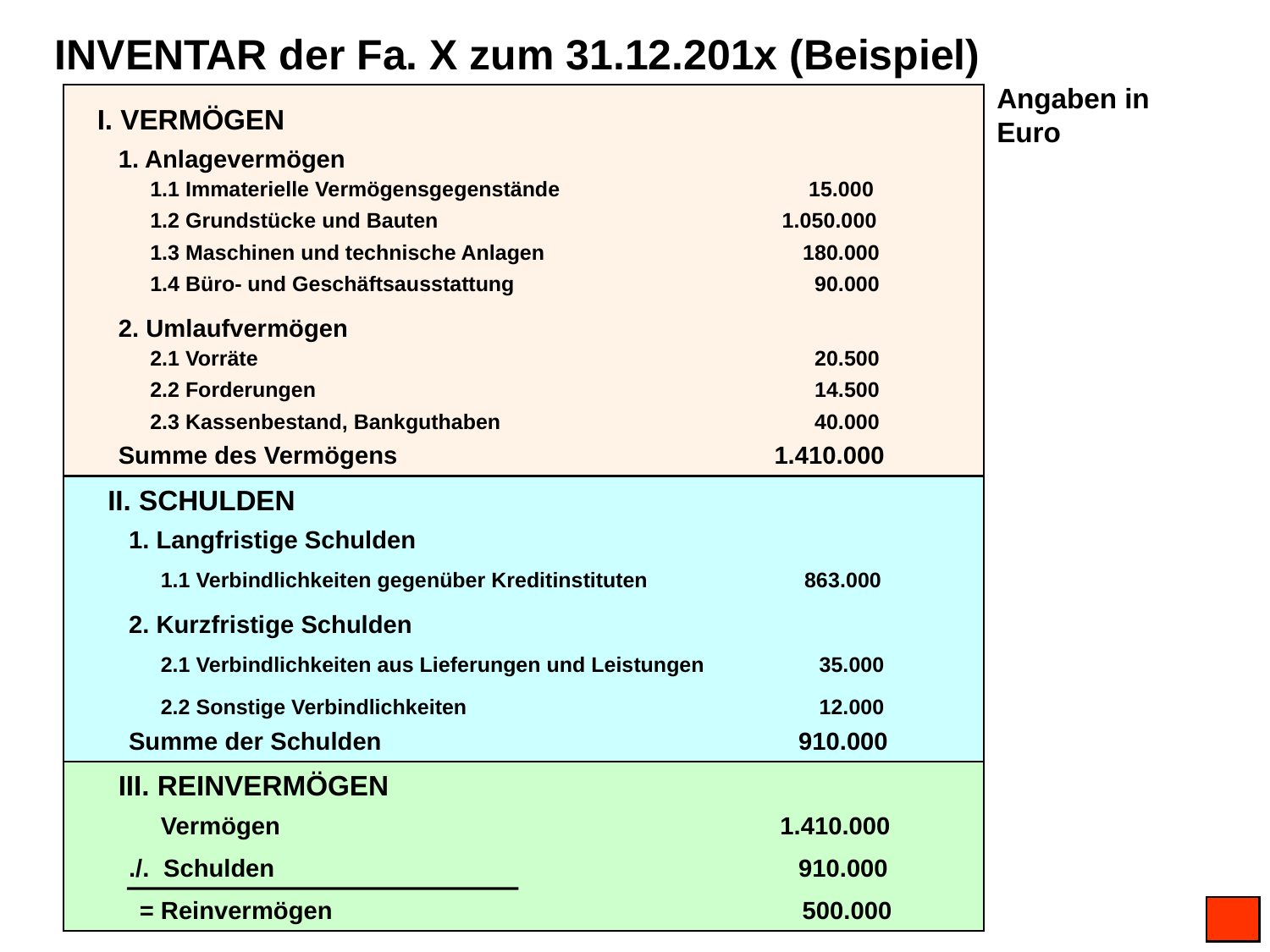

INVENTAR der Fa. X zum 31.12.201x (Beispiel)
Angaben in Euro

I. VERMÖGEN
1. Anlagevermögen
1.1 Immaterielle Vermögensgegenstände		    15.000
1.2 Grundstücke und Bauten		                     1.050.000
1.3 Maschinen und technische Anlagen		   180.000
1.4 Büro- und Geschäftsausstattung			     90.000
2. Umlaufvermögen
2.1 Vorräte					     20.500
2.2 Forderungen				     14.500
2.3 Kassenbestand, Bankguthaben			     40.000
Summe des Vermögens			   1.410.000

II. SCHULDEN
1. Langfristige Schulden
1.1 Verbindlichkeiten gegenüber Kreditinstituten	                       863.000
2. Kurzfristige Schulden
2.1 Verbindlichkeiten aus Lieferungen und Leistungen	    35.000
2.2 Sonstige Verbindlichkeiten			    12.000
Summe der Schulden				     910.000

III. REINVERMÖGEN
Vermögen				                1.410.000
./.  Schulden				     910.000
= Reinvermögen				    500.000